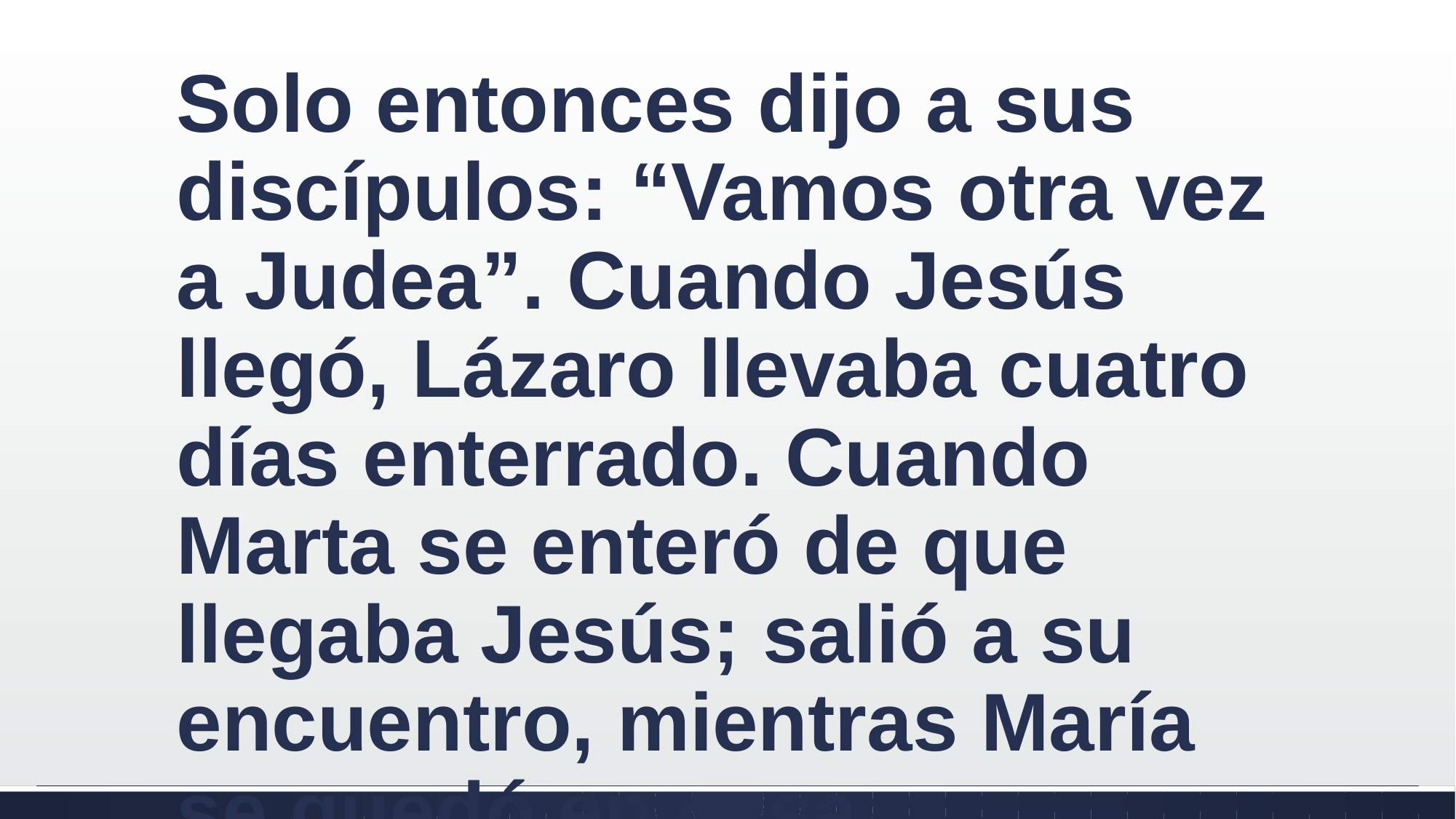

#
Solo entonces dijo a sus discípulos: “Vamos otra vez a Judea”. Cuando Jesús llegó, Lázaro llevaba cuatro días enterrado. Cuando Marta se enteró de que llegaba Jesús; salió a su encuentro, mientras María se quedó en casa.